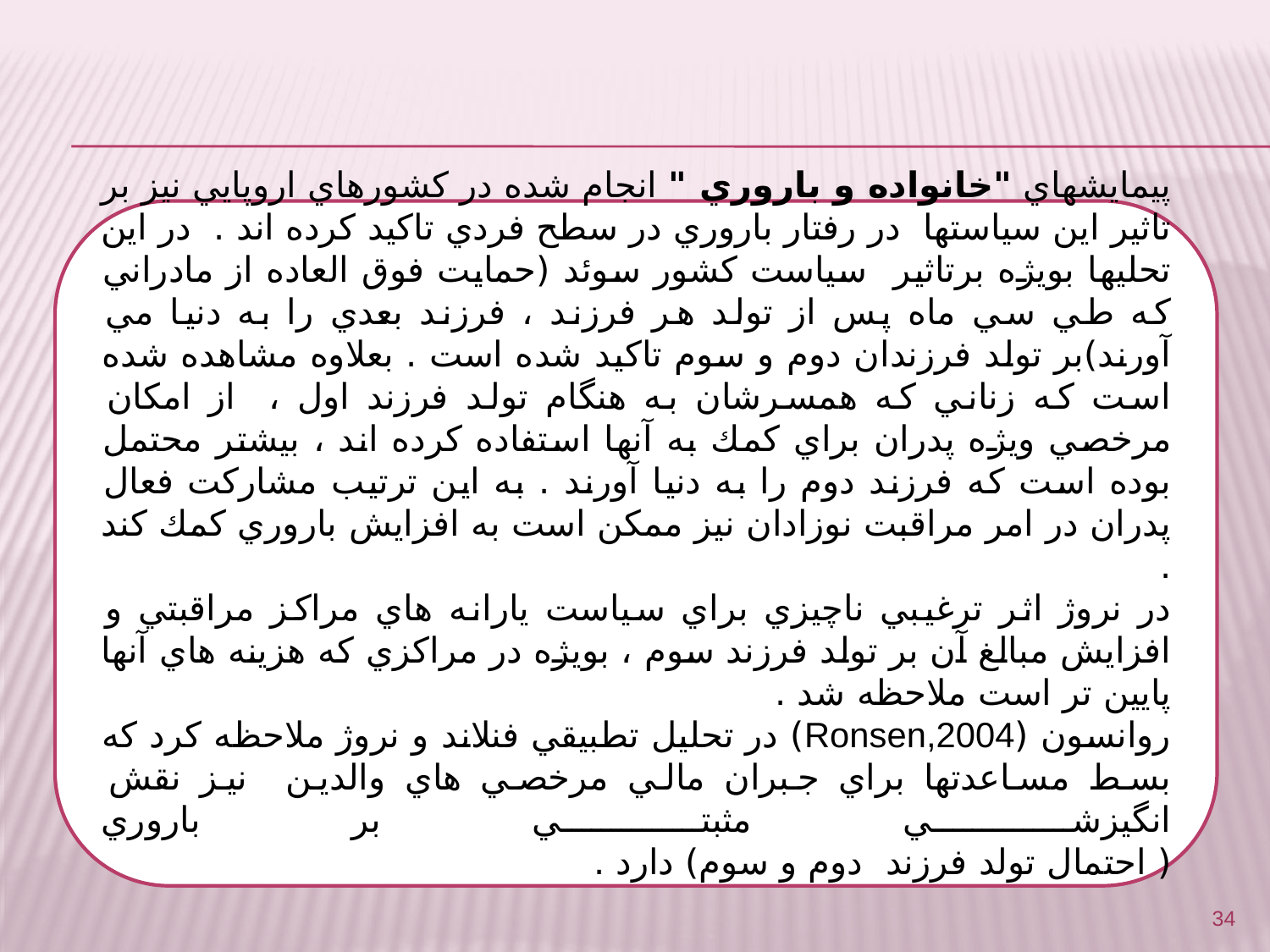

پيمايشهاي "خانواده و باروري " انجام شده در كشورهاي اروپايي نيز بر تاثير اين سياستها  در رفتار باروري در سطح فردي تاكيد كرده اند .  در اين تحليها بويژه برتاثير  سياست كشور سوئد (حمايت فوق العاده از مادراني كه طي سي ماه پس از تولد هر فرزند ، فرزند بعدي را به دنيا مي آورند)بر تولد فرزندان دوم و سوم تاكيد شده است . بعلاوه مشاهده شده است كه زناني كه همسرشان به هنگام تولد فرزند اول ،  از امكان مرخصي ويژه پدران براي كمك به آنها استفاده كرده اند ، بيشتر محتمل بوده است كه فرزند دوم را به دنيا آورند . به اين ترتيب مشاركت فعال پدران در امر مراقبت نوزادان نيز ممكن است به افزايش باروري كمك كند .
در نروژ اثر ترغيبي ناچيزي براي سياست يارانه هاي مراكز مراقبتي و افزايش مبالغ آن بر تولد فرزند سوم ، بويژه در مراكزي كه هزينه هاي آنها پايين تر است ملاحظه شد .
روانسون (Ronsen,2004) در تحليل تطبيقي فنلاند و نروژ ملاحظه كرد كه بسط مساعدتها براي جبران مالي مرخصي هاي والدين  نيز نقش انگيزشي مثبتي بر باروري
( احتمال تولد فرزند  دوم و سوم) دارد .

34